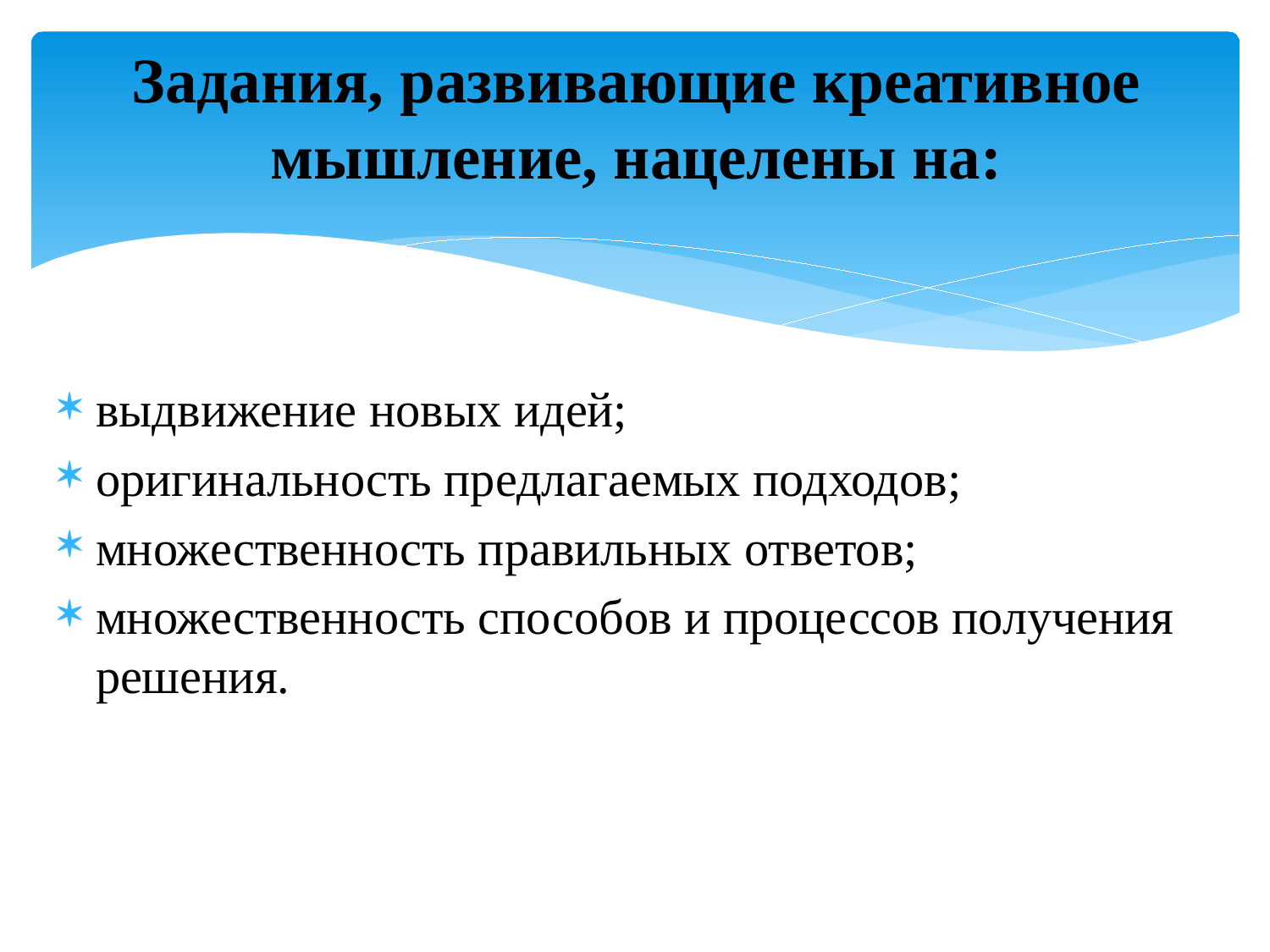

# Задания, развивающие креативное мышление, нацелены на:
выдвижение новых идей;
оригинальность предлагаемых подходов;
множественность правильных ответов;
множественность способов и процессов получения решения.